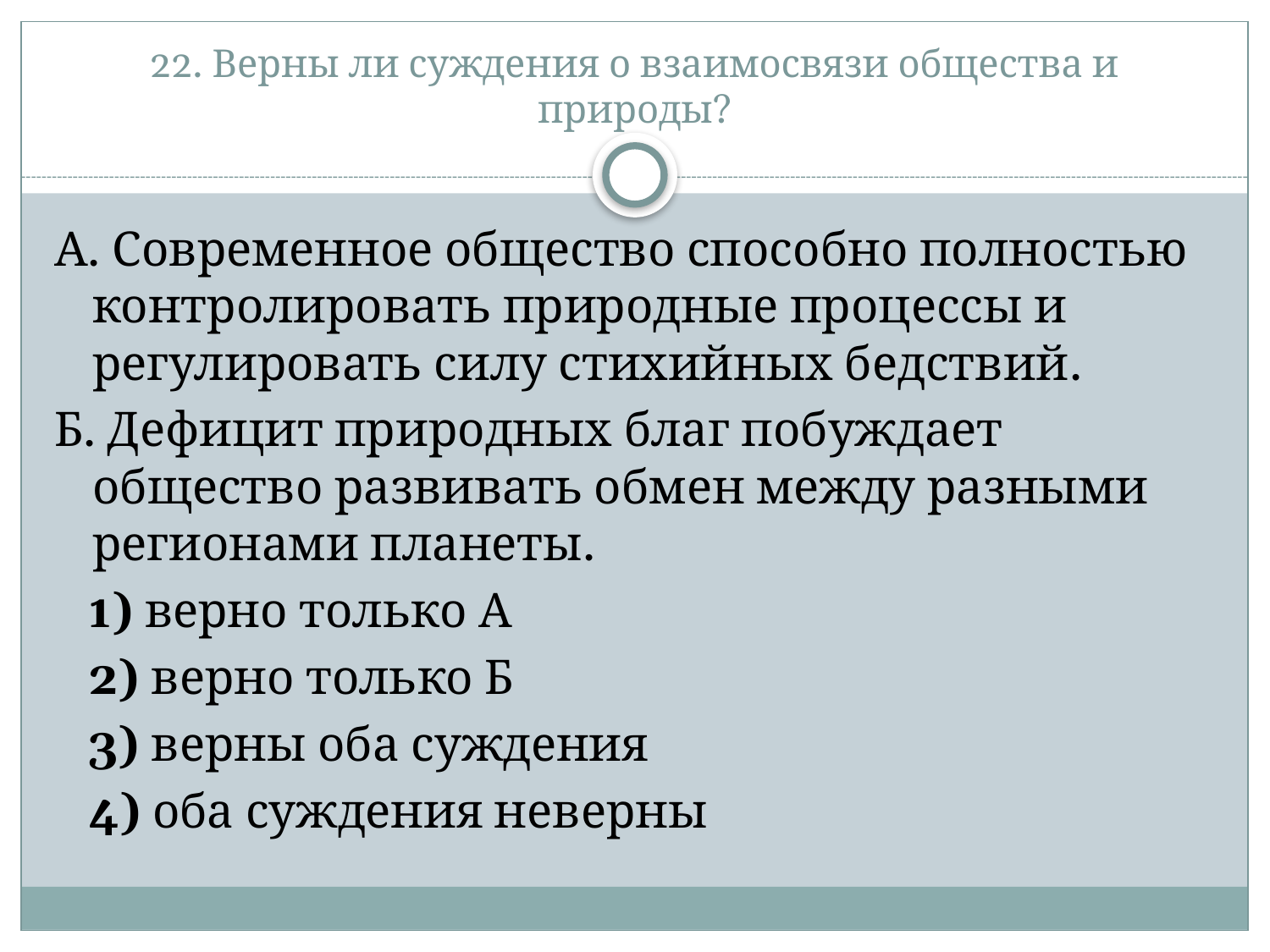

# 22. Верны ли суждения о взаимосвязи общества и природы?
А. Современное общество способно полностью контролировать природные процессы и регулировать силу стихийных бедствий.
Б. Дефицит природных благ побуждает общество развивать обмен между разными регионами планеты.
   1) верно только А
   2) верно только Б
   3) верны оба суждения
   4) оба суждения неверны